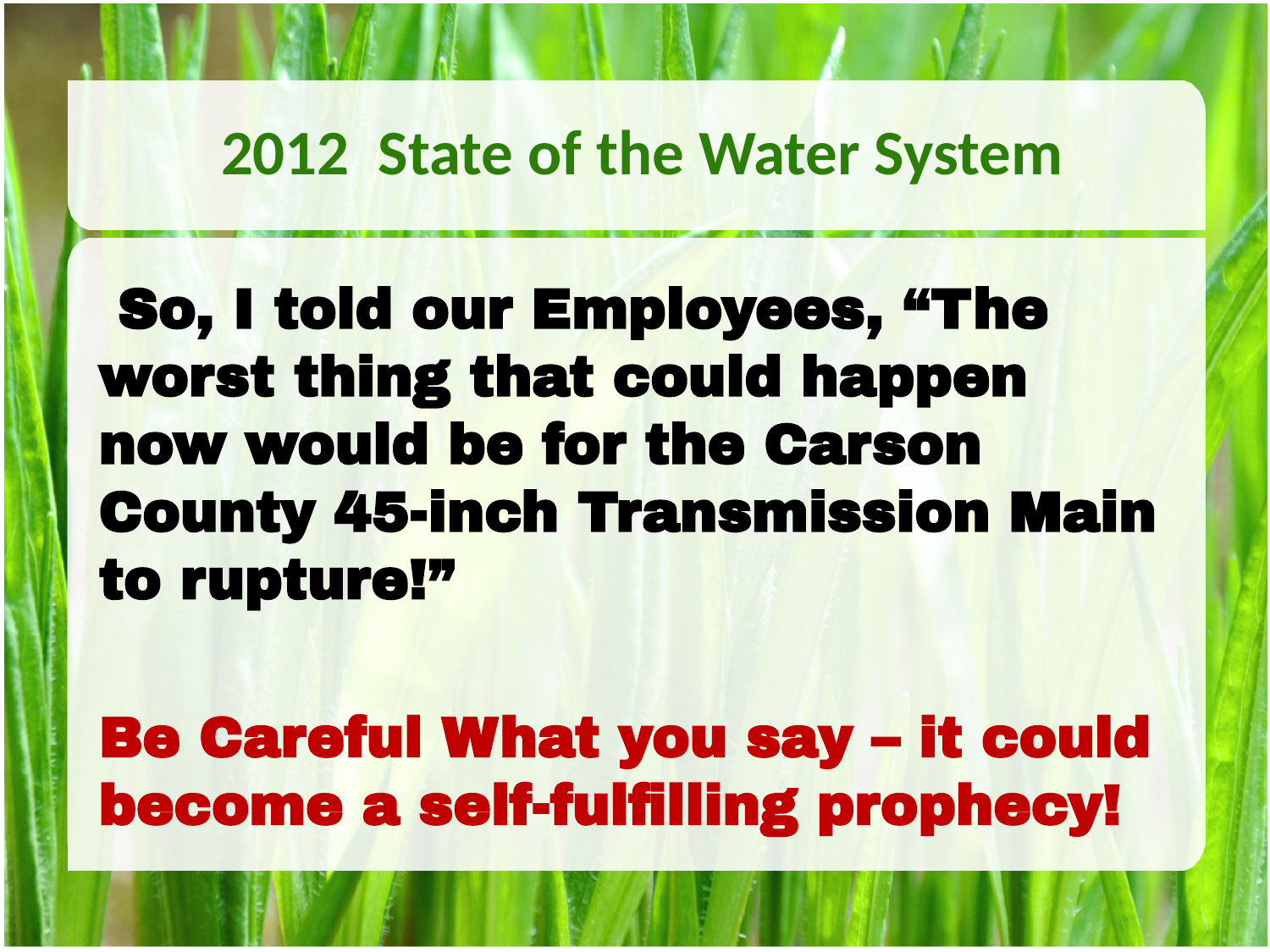

# 2012  State of the Water System
 So, I told our Employees, “The worst thing that could happen now would be for the Carson County 45-inch Transmission Main to rupture!”

Be Careful What you say – it could become a self-fulfilling prophecy!